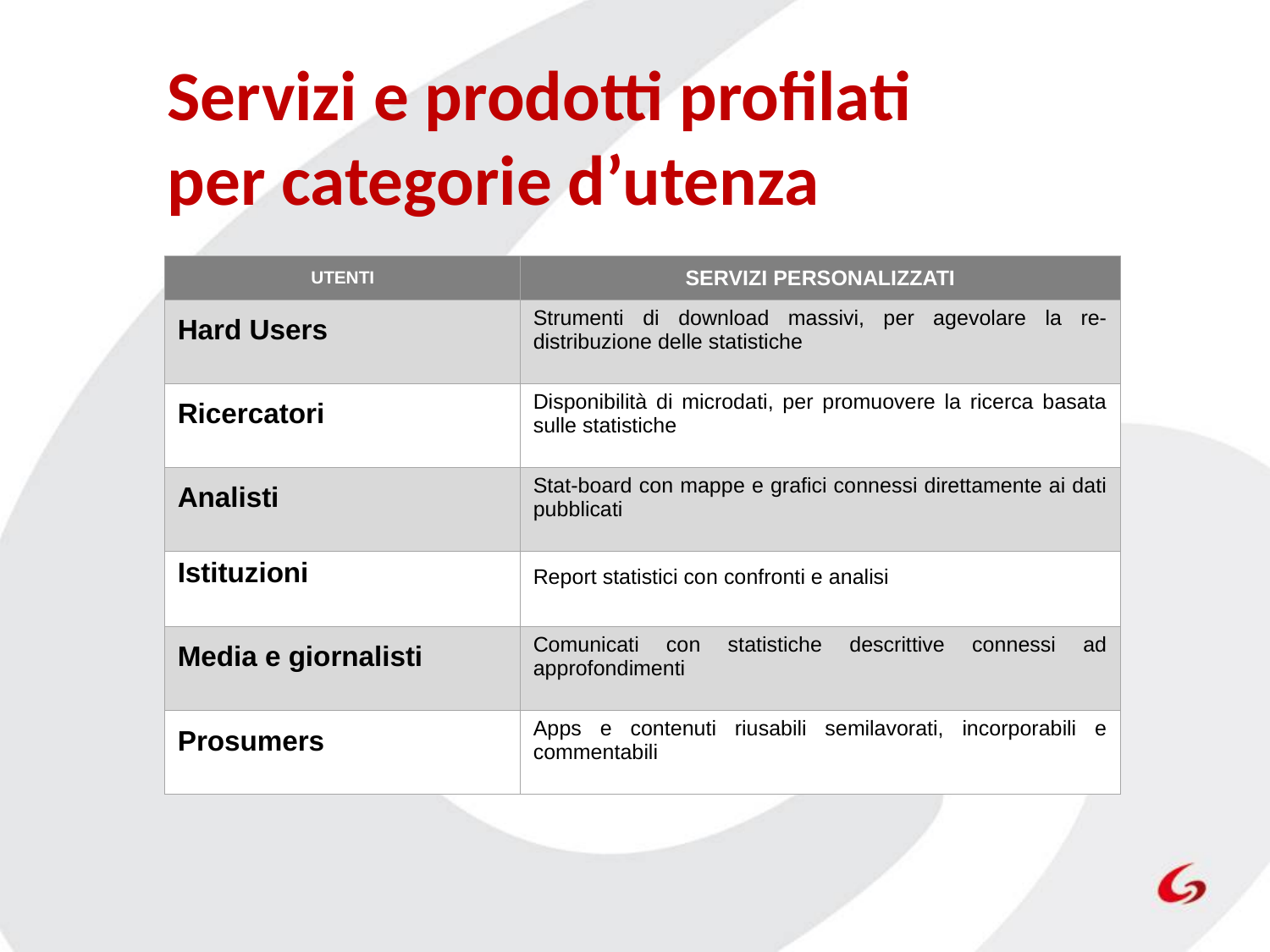

Servizi e prodotti profilati
per categorie d’utenza
| UTENTI | SERVIZI PERSONALIZZATI |
| --- | --- |
| Hard Users | Strumenti di download massivi, per agevolare la re-distribuzione delle statistiche |
| Ricercatori | Disponibilità di microdati, per promuovere la ricerca basata sulle statistiche |
| Analisti | Stat-board con mappe e grafici connessi direttamente ai dati pubblicati |
| Istituzioni | Report statistici con confronti e analisi |
| Media e giornalisti | Comunicati con statistiche descrittive connessi ad approfondimenti |
| Prosumers | Apps e contenuti riusabili semilavorati, incorporabili e commentabili |